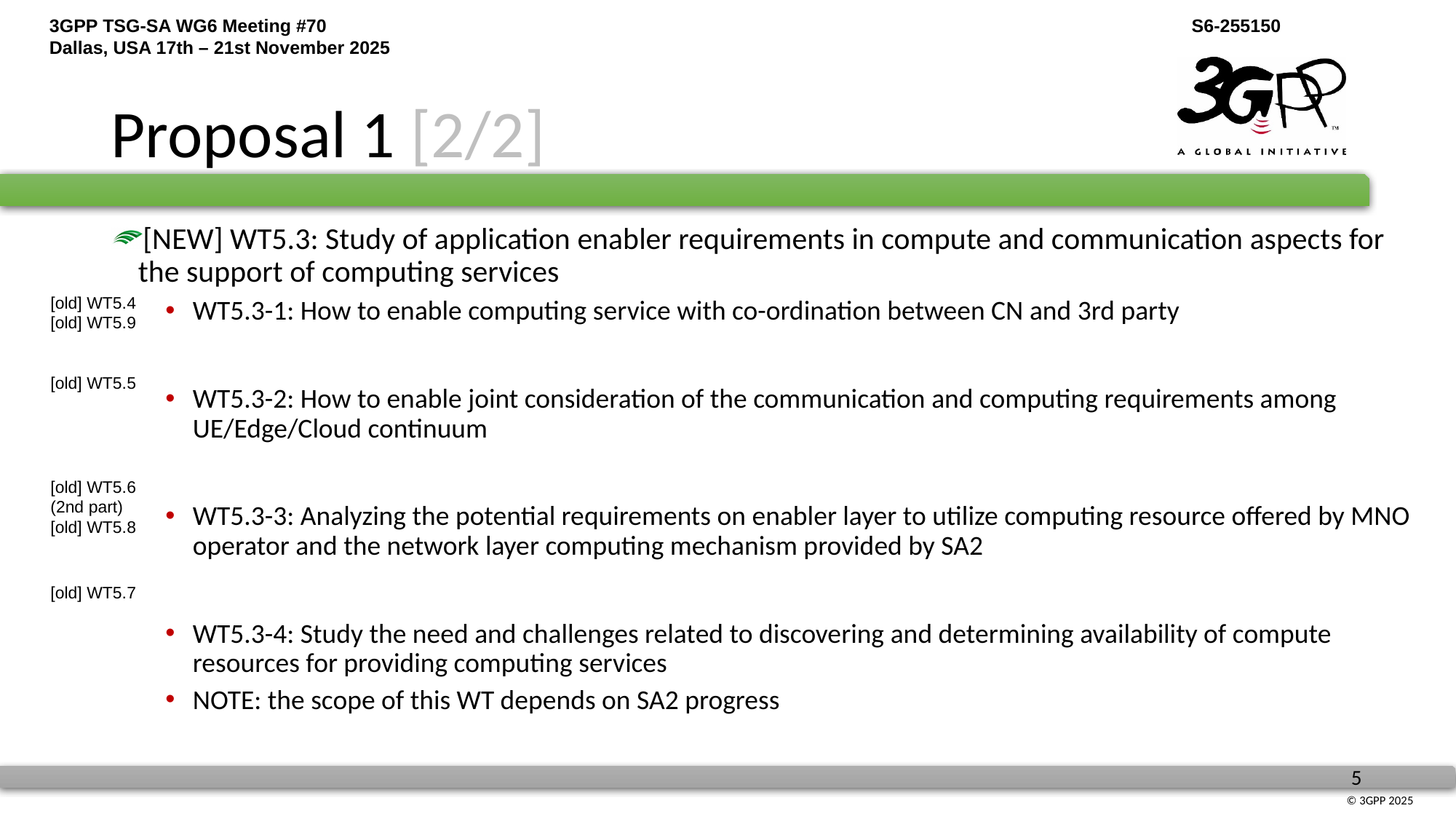

# Proposal 1 [2/2]
[NEW] WT5.3: Study of application enabler requirements in compute and communication aspects for the support of computing services
WT5.3-1: How to enable computing service with co-ordination between CN and 3rd party

WT5.3-2: How to enable joint consideration of the communication and computing requirements among UE/Edge/Cloud continuum

WT5.3-3: Analyzing the potential requirements on enabler layer to utilize computing resource offered by MNO operator and the network layer computing mechanism provided by SA2

WT5.3-4: Study the need and challenges related to discovering and determining availability of compute resources for providing computing services
NOTE: the scope of this WT depends on SA2 progress

[old] WT5.4
[old] WT5.9
[old] WT5.5
[old] WT5.6 (2nd part)
[old] WT5.8
[old] WT5.7